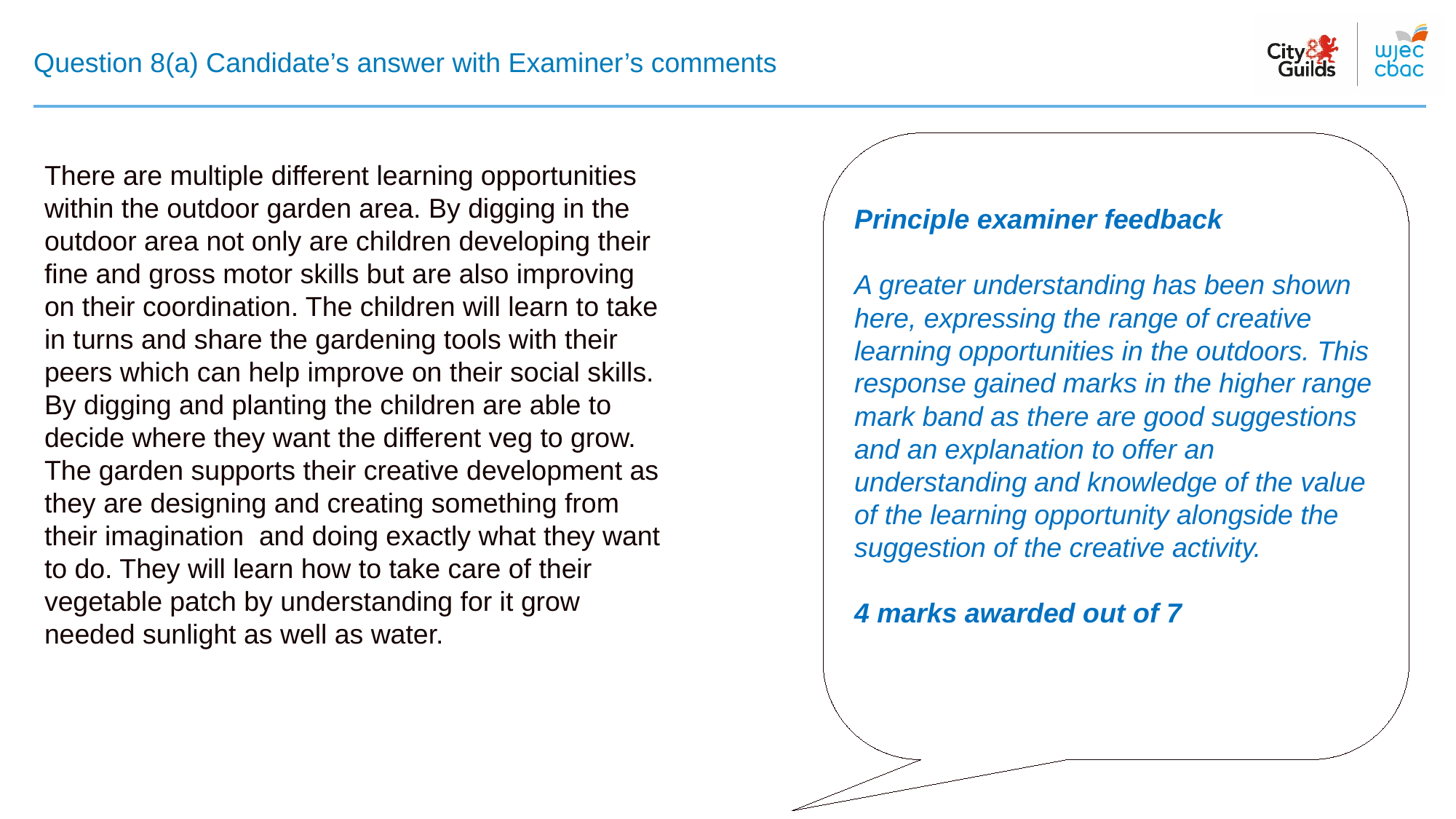

# Question 8(a) Candidate’s answer with Examiner’s comments

There are multiple different learning opportunities within the outdoor garden area. By digging in the outdoor area not only are children developing their fine and gross motor skills but are also improving on their coordination. The children will learn to take in turns and share the gardening tools with their peers which can help improve on their social skills. By digging and planting the children are able to decide where they want the different veg to grow. The garden supports their creative development as they are designing and creating something from their imagination  and doing exactly what they want to do. They will learn how to take care of their vegetable patch by understanding for it grow needed sunlight as well as water.
Principle examiner feedback​
​
A greater understanding has been shown here, expressing the range of creative learning opportunities in the outdoors. This response gained marks in the higher range mark band as there are good suggestions and an explanation to offer an understanding and knowledge of the value of the learning opportunity alongside the suggestion of the creative activity.

4 marks awarded out of 7